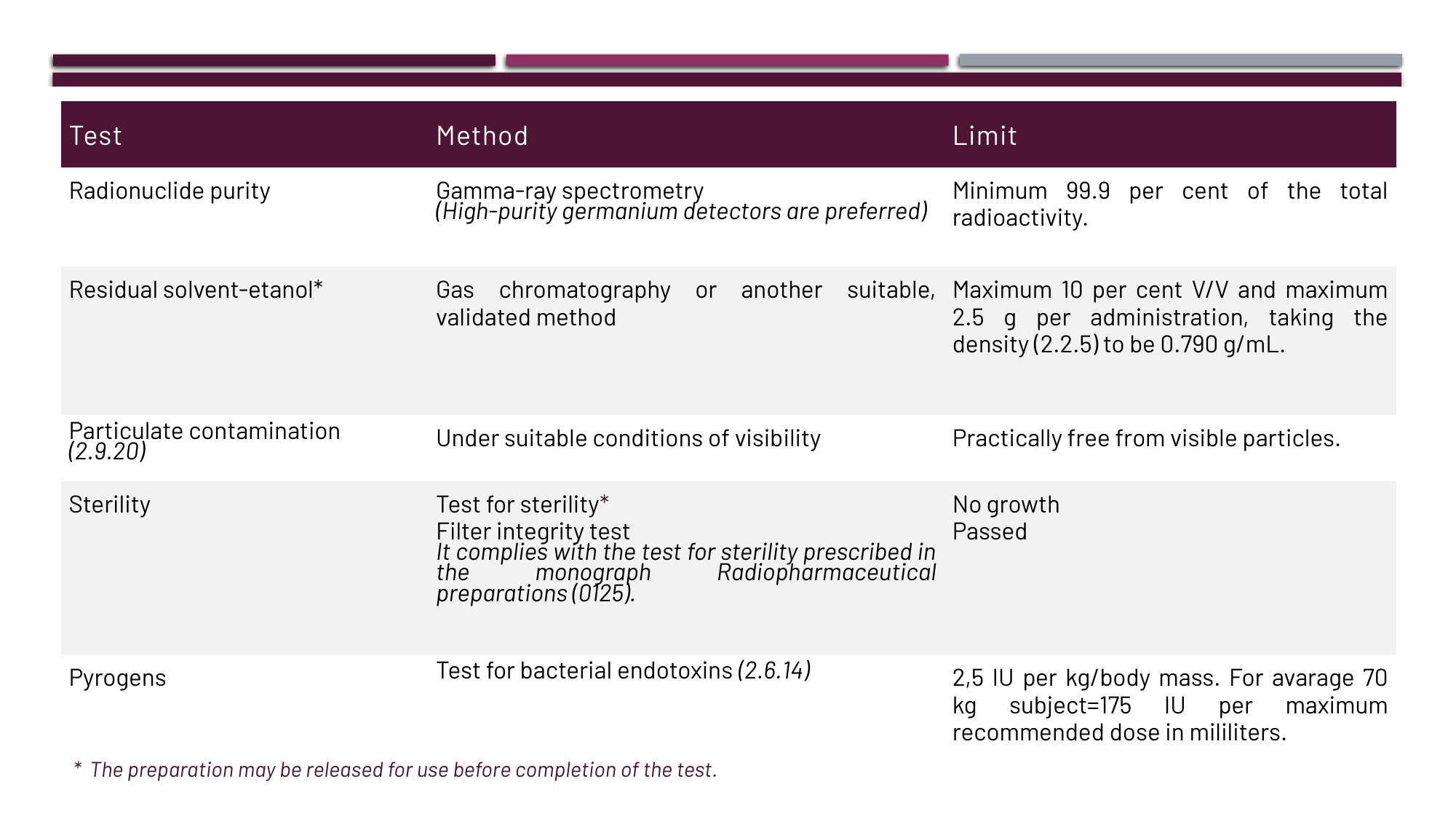

| Test | Method | Limit |
| --- | --- | --- |
| Radionuclide purity | Gamma-ray spectrometry (High-purity germanium detectors are preferred) | Minimum 99.9 per cent of the total radioactivity. |
| Residual solvent-etanol\* | Gas chromatography or another suitable, validated method | Maximum 10 per cent V/V and maximum 2.5 g per administration, taking the density (2.2.5) to be 0.790 g/mL. |
| Particulate contamination (2.9.20) | Under suitable conditions of visibility | Practically free from visible particles. |
| Sterility | Test for sterility\* Filter integrity test It complies with the test for sterility prescribed in the monograph Radiopharmaceutical preparations (0125). | No growth Passed |
| Pyrogens | Test for bacterial endotoxins (2.6.14) | 2,5 IU per kg/body mass. For avarage 70 kg subject=175 IU per maximum recommended dose in mililiters. |

*  The preparation may be released for use before completion of the test.